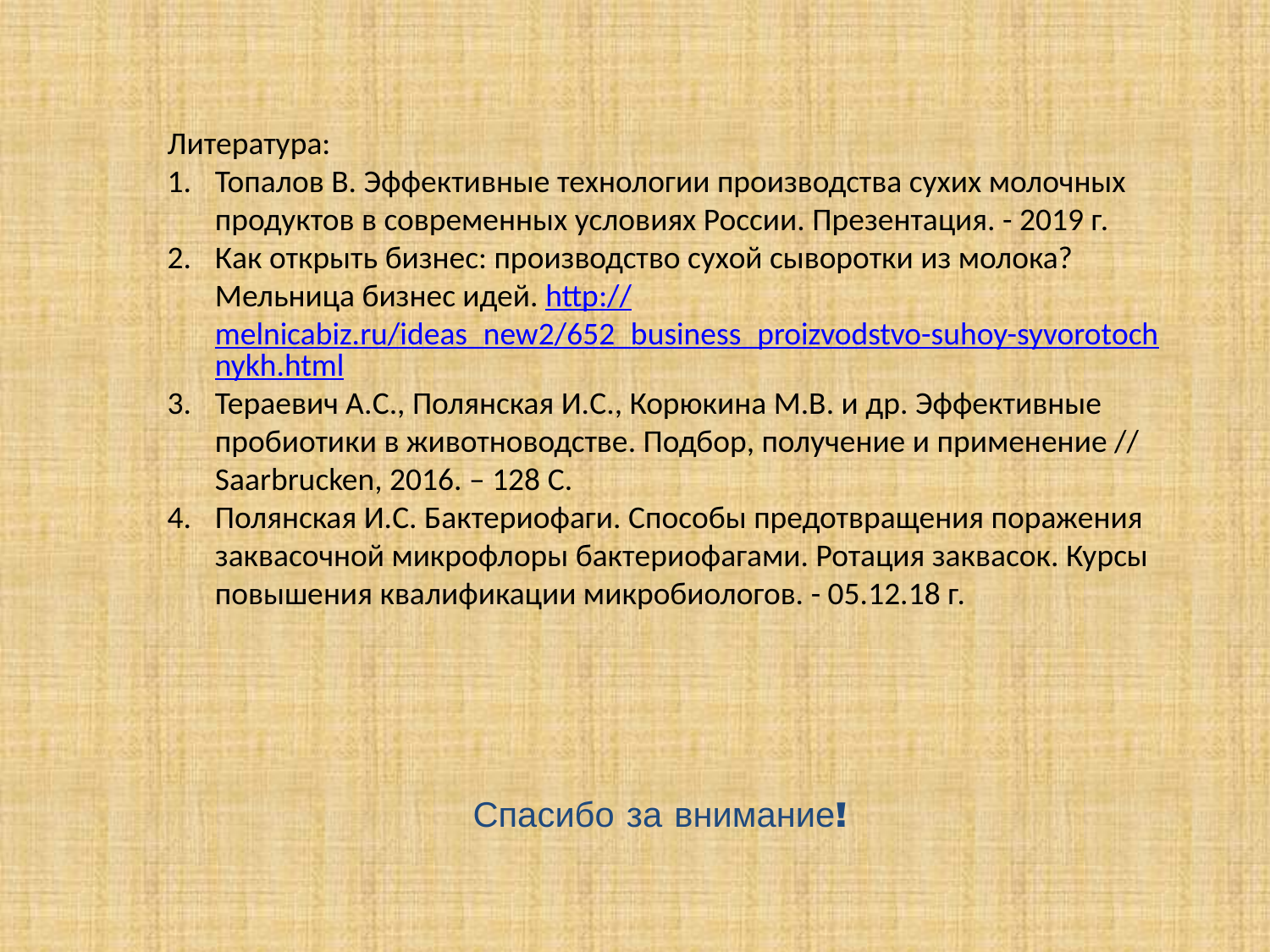

Литература:
Топалов В. Эффективные технологии производства сухих молочных продуктов в современных условиях России. Презентация. - 2019 г.
Как открыть бизнес: производство сухой сыворотки из молока? Мельница бизнес идей. http://melnicabiz.ru/ideas_new2/652_business_proizvodstvo-suhoy-syvorotochnykh.html
Тераевич А.С., Полянская И.С., Корюкина М.В. и др. Эффективные пробиотики в животноводстве. Подбор, получение и применение // Saarbrucken, 2016. – 128 С.
Полянская И.С. Бактериофаги. Способы предотвращения поражения заквасочной микрофлоры бактериофагами. Ротация заквасок. Курсы повышения квалификации микробиологов. - 05.12.18 г.

Спасибо за внимание!